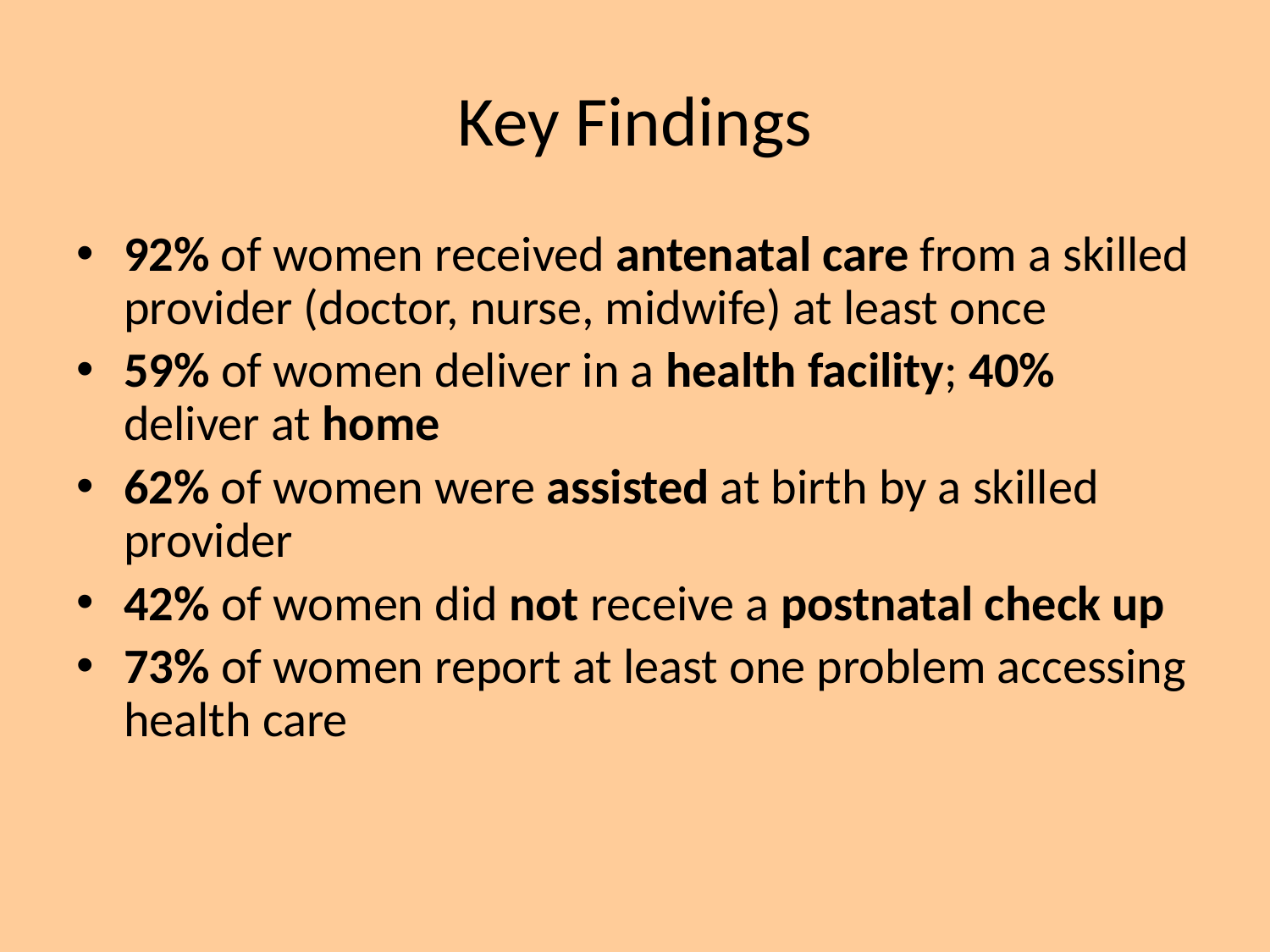

# Key Findings
92% of women received antenatal care from a skilled provider (doctor, nurse, midwife) at least once
59% of women deliver in a health facility; 40% deliver at home
62% of women were assisted at birth by a skilled provider
42% of women did not receive a postnatal check up
73% of women report at least one problem accessing health care